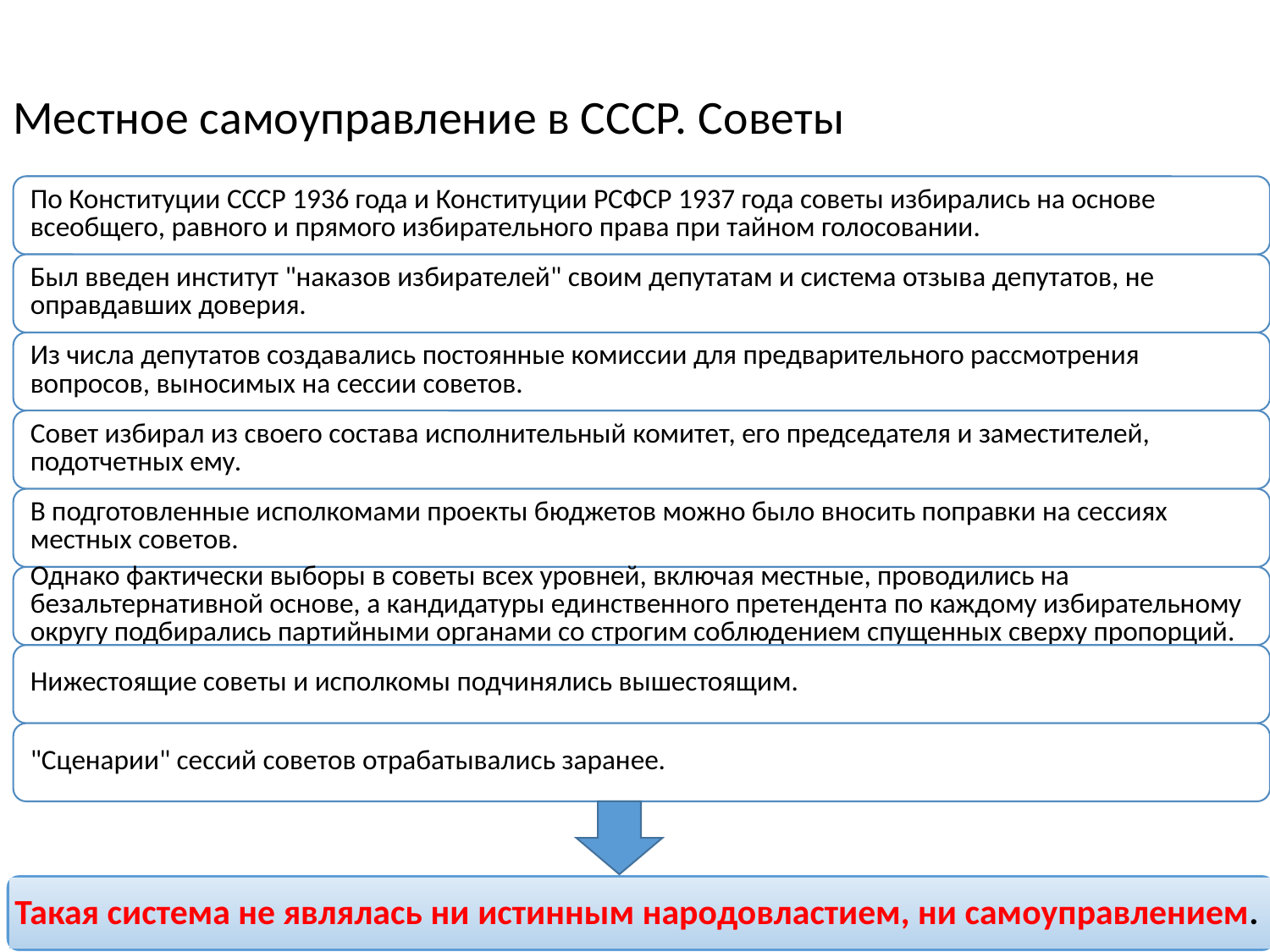

# Местное самоуправление в СССР. Советы
По Конституции СССР 1936 года и Конституции РСФСР 1937 года советы избирались на основе всеобщего, равного и прямого избирательного права при тайном голосовании.
Был введен институт "наказов избирателей" своим депутатам и система отзыва депутатов, не оправдавших доверия.
Из числа депутатов создавались постоянные комиссии для предварительного рассмотрения вопросов, выносимых на сессии советов.
Совет избирал из своего состава исполнительный комитет, его председателя и заместителей, подотчетных ему.
В подготовленные исполкомами проекты бюджетов можно было вносить поправки на сессиях местных советов.
Однако фактически выборы в советы всех уровней, включая местные, проводились на безальтернативной основе, а кандидатуры единственного претендента по каждому избирательному округу подбирались партийными органами со строгим соблюдением спущенных сверху пропорций.
Нижестоящие советы и исполкомы подчинялись вышестоящим.
"Сценарии" сессий советов отрабатывались заранее.

Такая система не являлась ни истинным народовластием, ни самоуправлением.